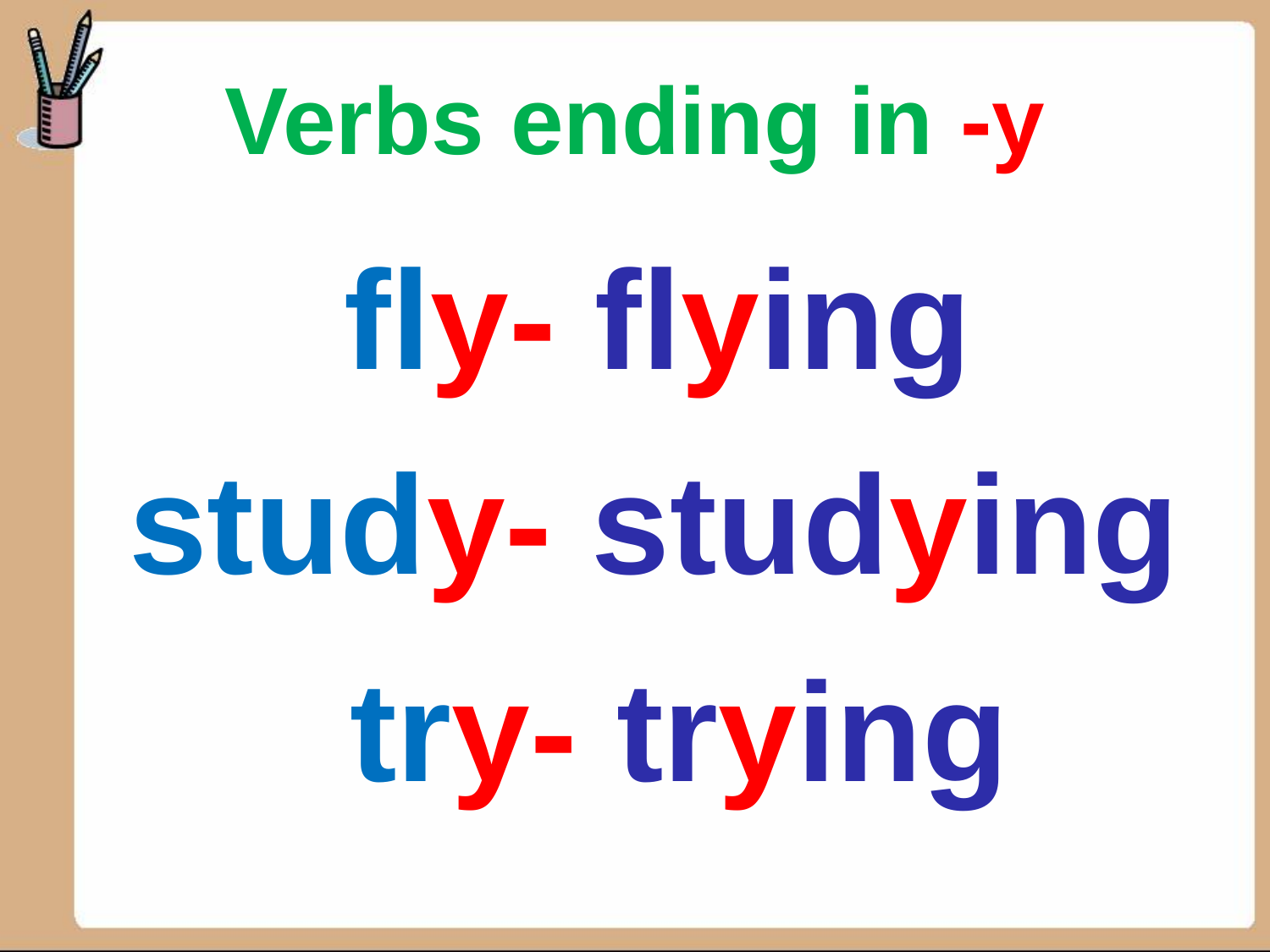

Verbs ending in -y
fly- flying
study- studying
try- trying